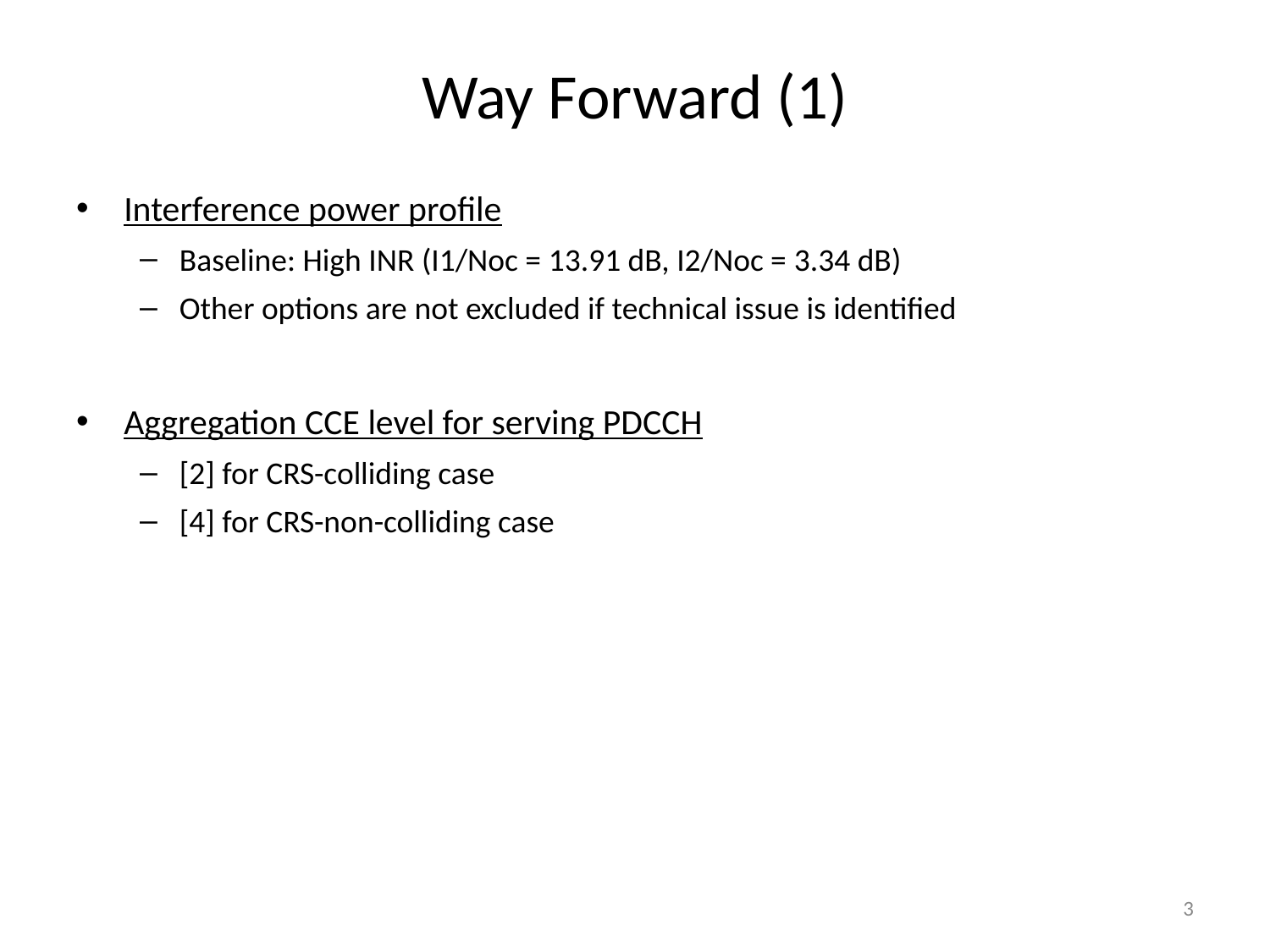

# Way Forward (1)
Interference power profile
Baseline: High INR (I1/Noc = 13.91 dB, I2/Noc = 3.34 dB)
Other options are not excluded if technical issue is identified

Aggregation CCE level for serving PDCCH
[2] for CRS-colliding case
[4] for CRS-non-colliding case
3